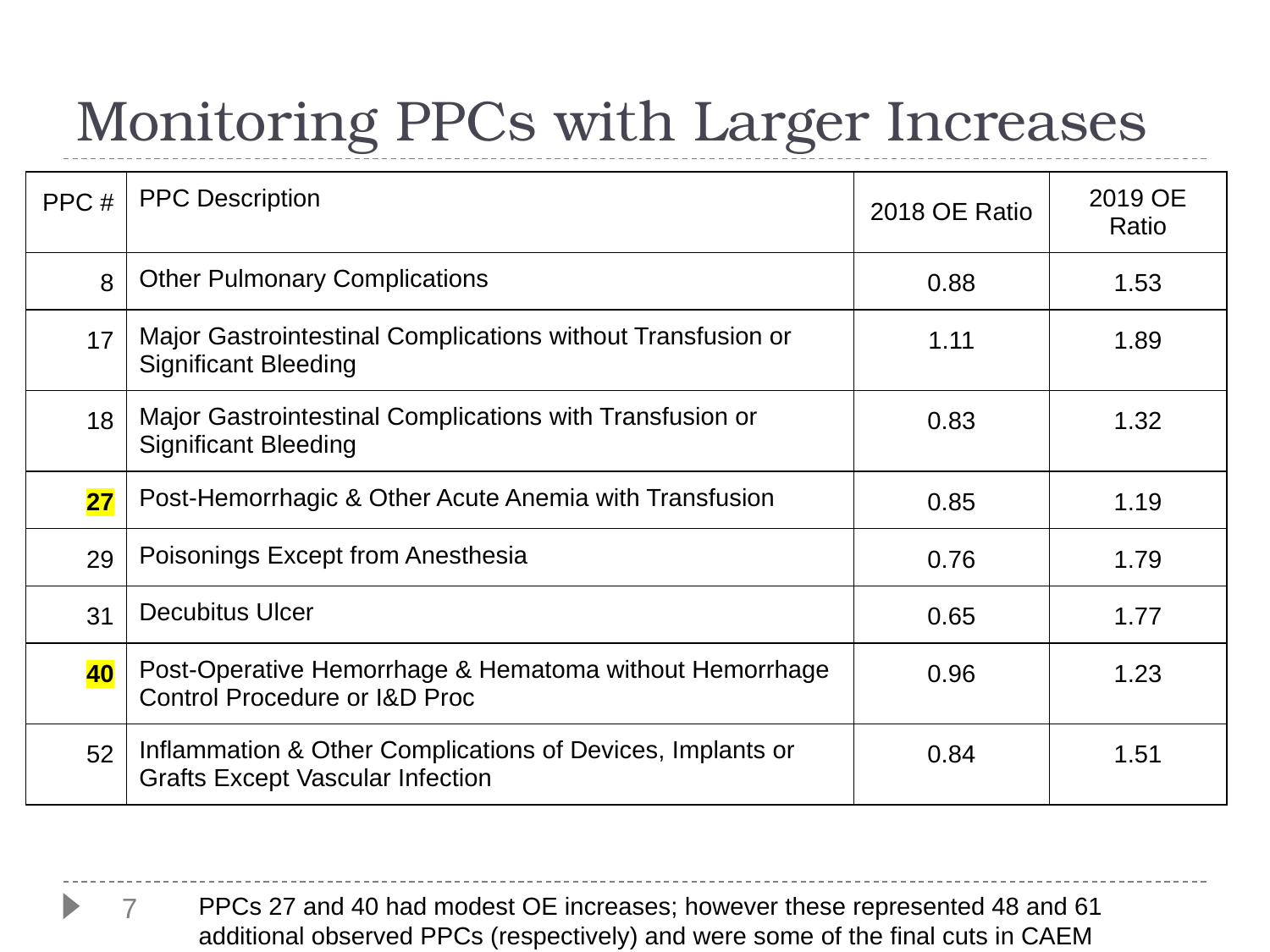

# Monitoring PPCs with Larger Increases
| PPC # | PPC Description | 2018 OE Ratio | 2019 OE Ratio |
| --- | --- | --- | --- |
| 8 | Other Pulmonary Complications | 0.88 | 1.53 |
| 17 | Major Gastrointestinal Complications without Transfusion or Significant Bleeding | 1.11 | 1.89 |
| 18 | Major Gastrointestinal Complications with Transfusion or Significant Bleeding | 0.83 | 1.32 |
| 27 | Post-Hemorrhagic & Other Acute Anemia with Transfusion | 0.85 | 1.19 |
| 29 | Poisonings Except from Anesthesia | 0.76 | 1.79 |
| 31 | Decubitus Ulcer | 0.65 | 1.77 |
| 40 | Post-Operative Hemorrhage & Hematoma without Hemorrhage Control Procedure or I&D Proc | 0.96 | 1.23 |
| 52 | Inflammation & Other Complications of Devices, Implants or Grafts Except Vascular Infection | 0.84 | 1.51 |
PPCs 27 and 40 had modest OE increases; however these represented 48 and 61 additional observed PPCs (respectively) and were some of the final cuts in CAEM discussions.